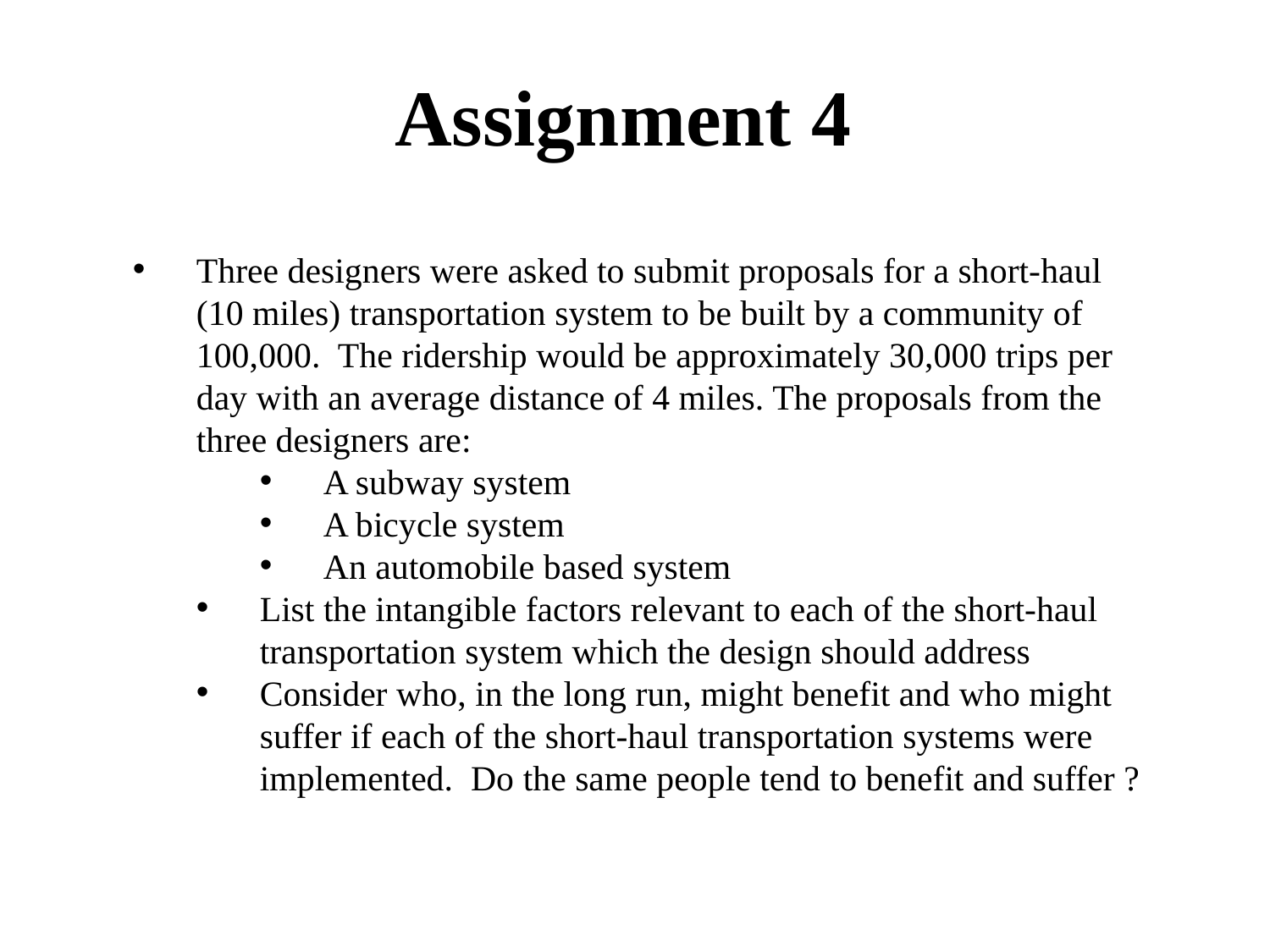

# Assignment 4

Three designers were asked to submit proposals for a short-haul (10 miles) transportation system to be built by a community of 100,000.  The ridership would be approximately 30,000 trips per day with an average distance of 4 miles. The proposals from the three designers are:
A subway system
A bicycle system
An automobile based system
List the intangible factors relevant to each of the short-haul transportation system which the design should address
Consider who, in the long run, might benefit and who might suffer if each of the short-haul transportation systems were implemented.  Do the same people tend to benefit and suffer ?